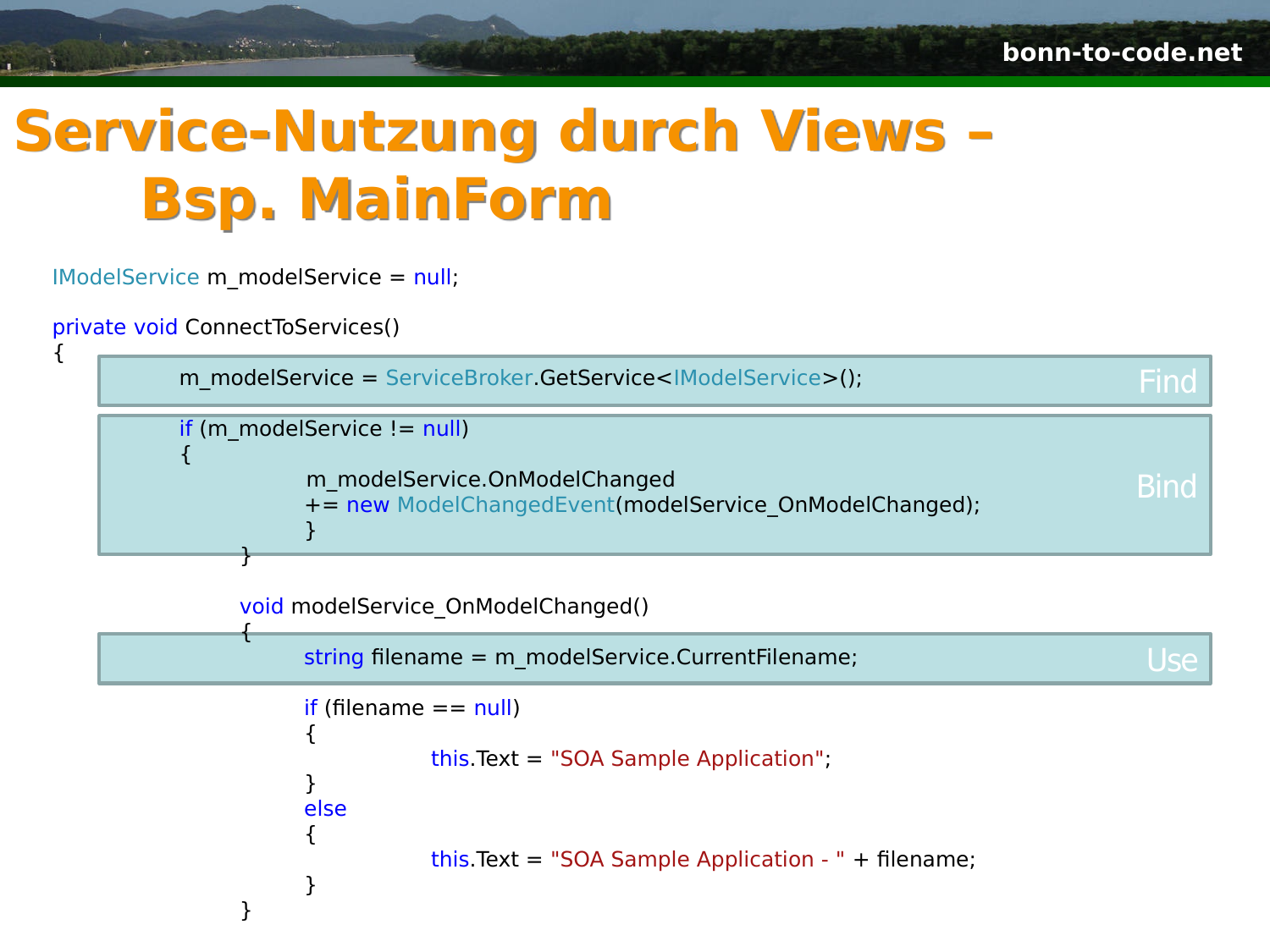

Service-Nutzung durch Views –
	Bsp. MainForm

IModelService m_modelService = null;

private void ConnectToServices()
{
	m_modelService = ServiceBroker.GetService<IModelService>();

	if (m_modelService != null)
	{
		m_modelService.OnModelChanged
	+= new ModelChangedEvent(modelService_OnModelChanged);
	}
}

void modelService_OnModelChanged()
{
	string filename = m_modelService.CurrentFilename;

	if (filename == null)
	{
		this.Text = "SOA Sample Application";
	}
	else
	{
		this.Text = "SOA Sample Application - " + filename;
	}
}

Find
Bind
Use